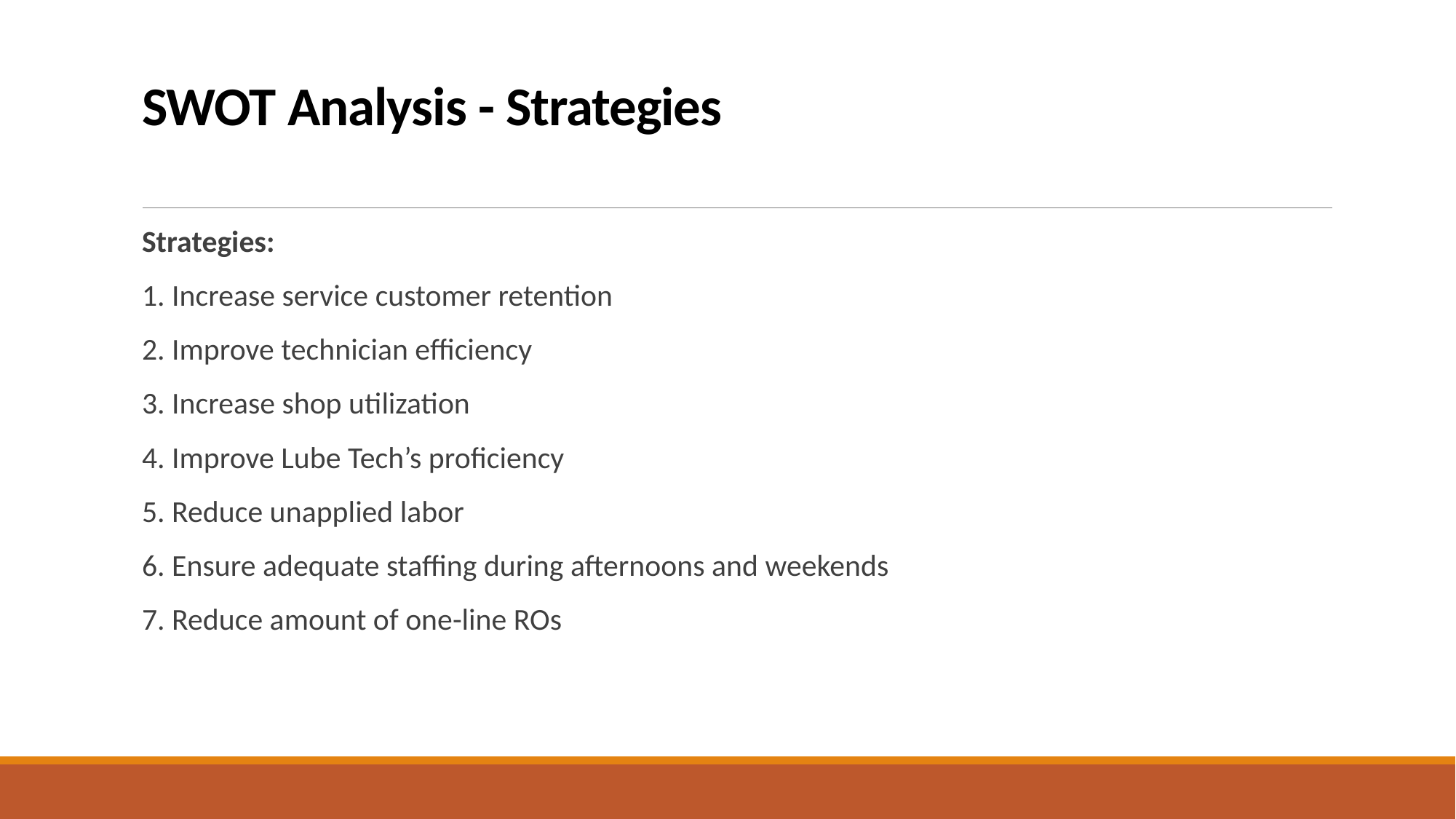

# SWOT Analysis - Strategies
Strategies:
1. Increase service customer retention
2. Improve technician efficiency
3. Increase shop utilization
4. Improve Lube Tech’s proficiency
5. Reduce unapplied labor
6. Ensure adequate staffing during afternoons and weekends
7. Reduce amount of one-line ROs